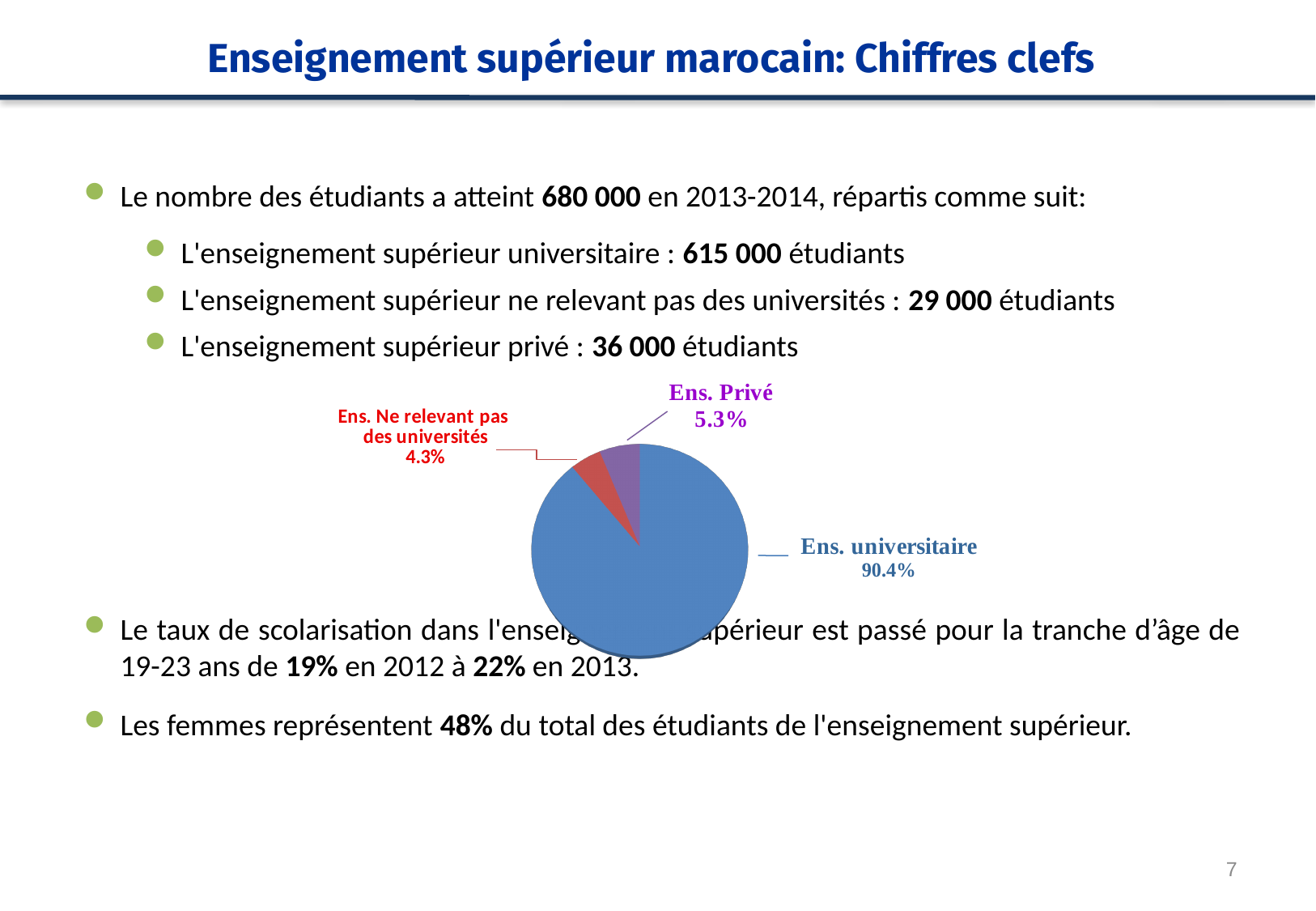

Enseignement supérieur marocain: Chiffres clefs
Le nombre des étudiants a atteint 680 000 en 2013-2014, répartis comme suit:
L'enseignement supérieur universitaire : 615 000 étudiants
L'enseignement supérieur ne relevant pas des universités : 29 000 étudiants
L'enseignement supérieur privé : 36 000 étudiants

Le taux de scolarisation dans l'enseignement supérieur est passé pour la tranche d’âge de 19-23 ans de 19% en 2012 à 22% en 2013.
Les femmes représentent 48% du total des étudiants de l'enseignement supérieur.

[unsupported chart]

7